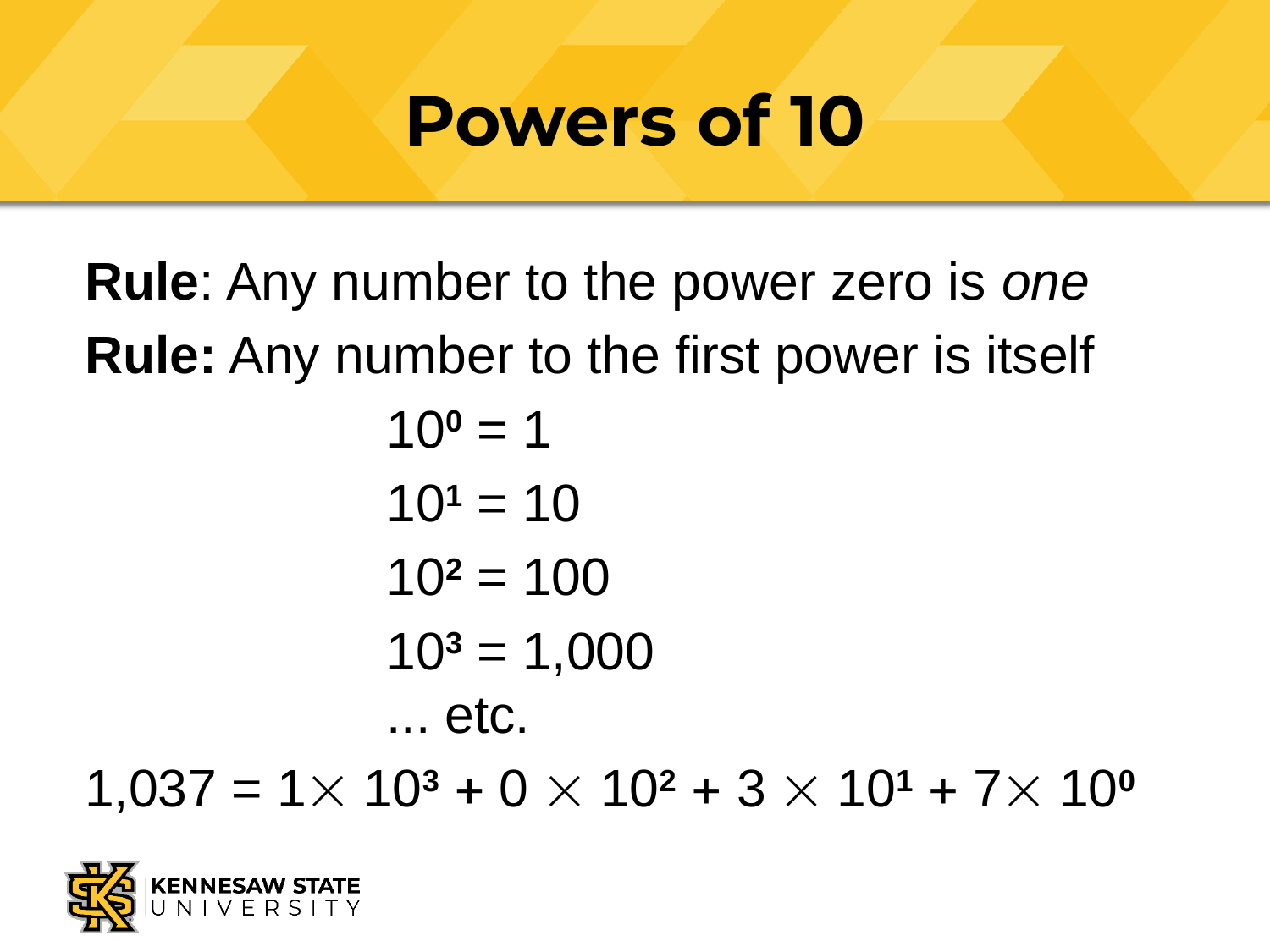

# Powers of 10
Rule: Any number to the power zero is one
Rule: Any number to the first power is itself
			100 = 1
			101 = 10
			102 = 100
			103 = 1,000
       		... etc.
1,037 = 1× 103 + 0 × 102 + 3 × 101 + 7× 100